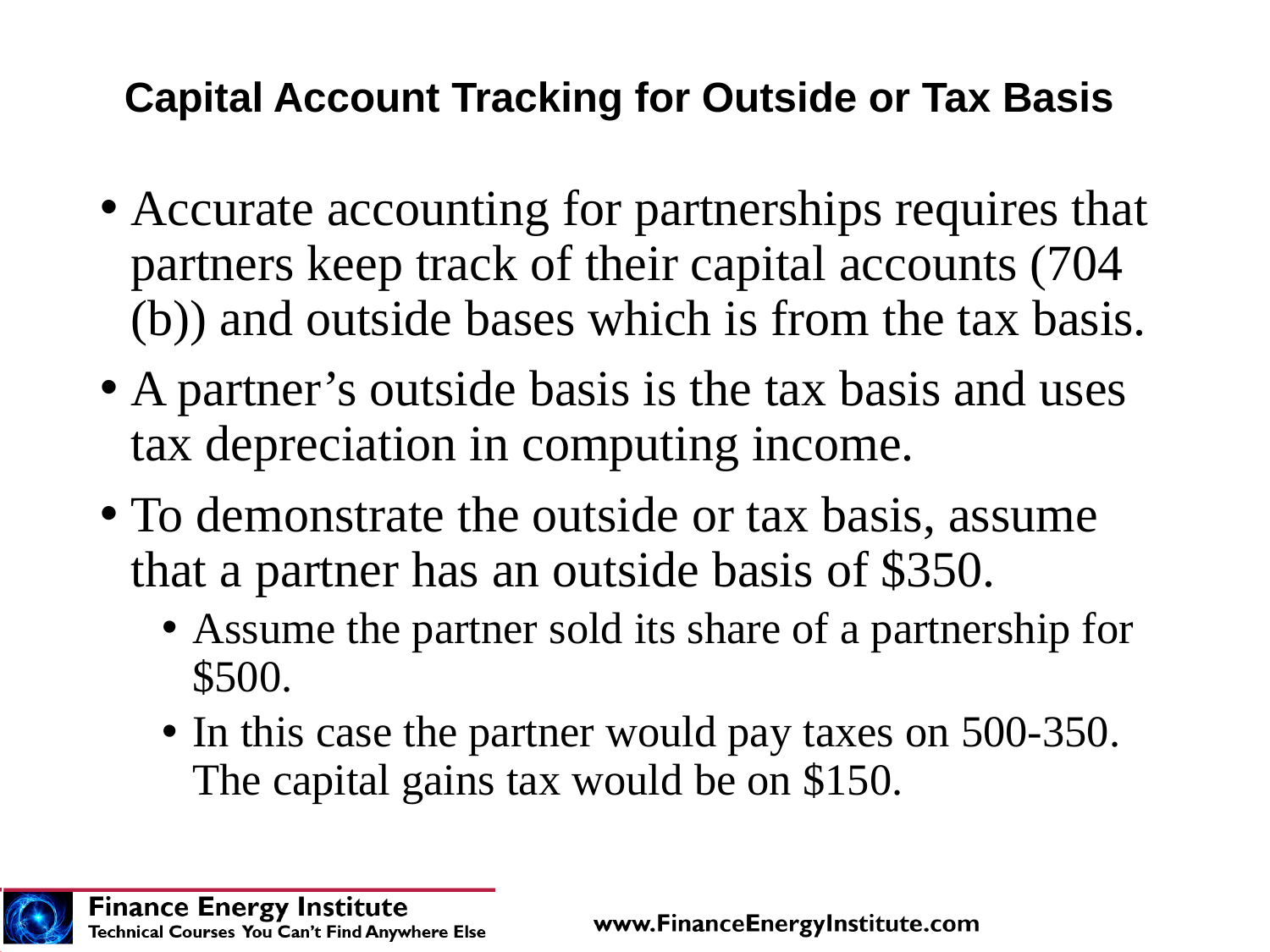

# Capital Account Tracking for Outside or Tax Basis
Accurate accounting for partnerships requires that partners keep track of their capital accounts (704 (b)) and outside bases which is from the tax basis.
A partner’s outside basis is the tax basis and uses tax depreciation in computing income.
To demonstrate the outside or tax basis, assume that a partner has an outside basis of $350.
Assume the partner sold its share of a partnership for $500.
In this case the partner would pay taxes on 500-350. The capital gains tax would be on $150.